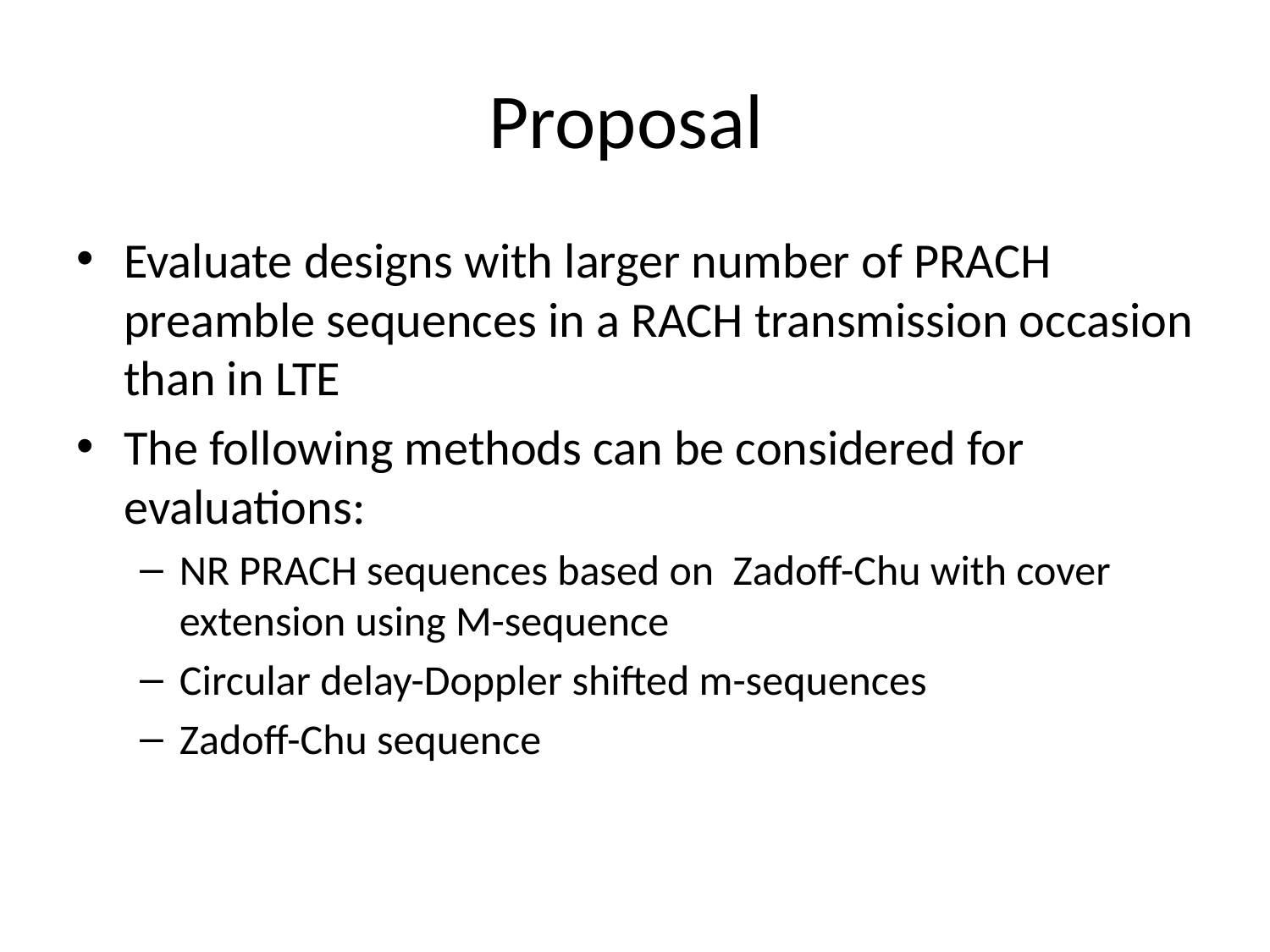

# Proposal
Evaluate designs with larger number of PRACH preamble sequences in a RACH transmission occasion than in LTE
The following methods can be considered for evaluations:
NR PRACH sequences based on  Zadoff-Chu with cover extension using M-sequence
Circular delay-Doppler shifted m-sequences
Zadoff-Chu sequence